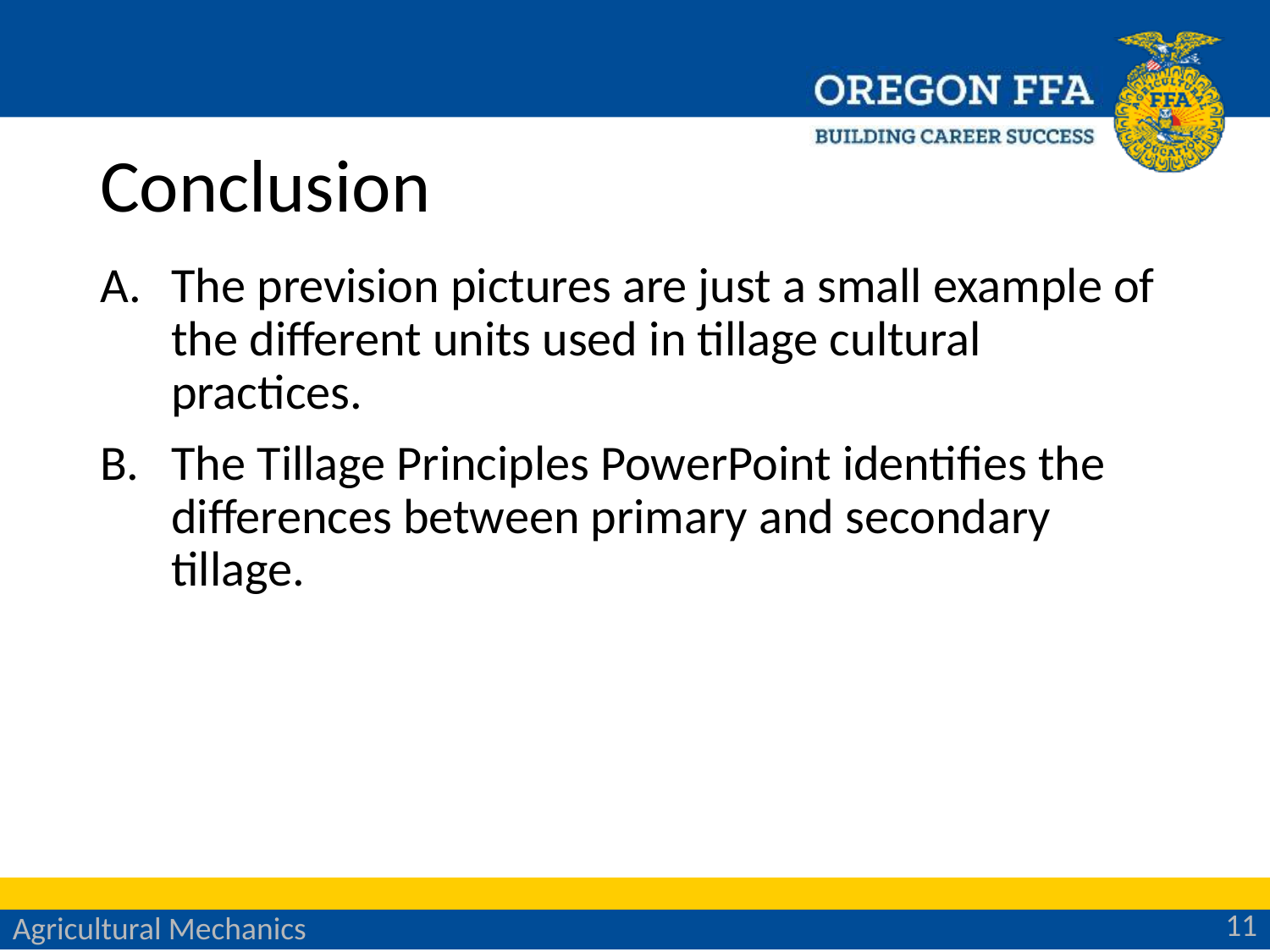

# Conclusion
The prevision pictures are just a small example of the different units used in tillage cultural practices.
The Tillage Principles PowerPoint identifies the differences between primary and secondary tillage.
11
Agricultural Mechanics